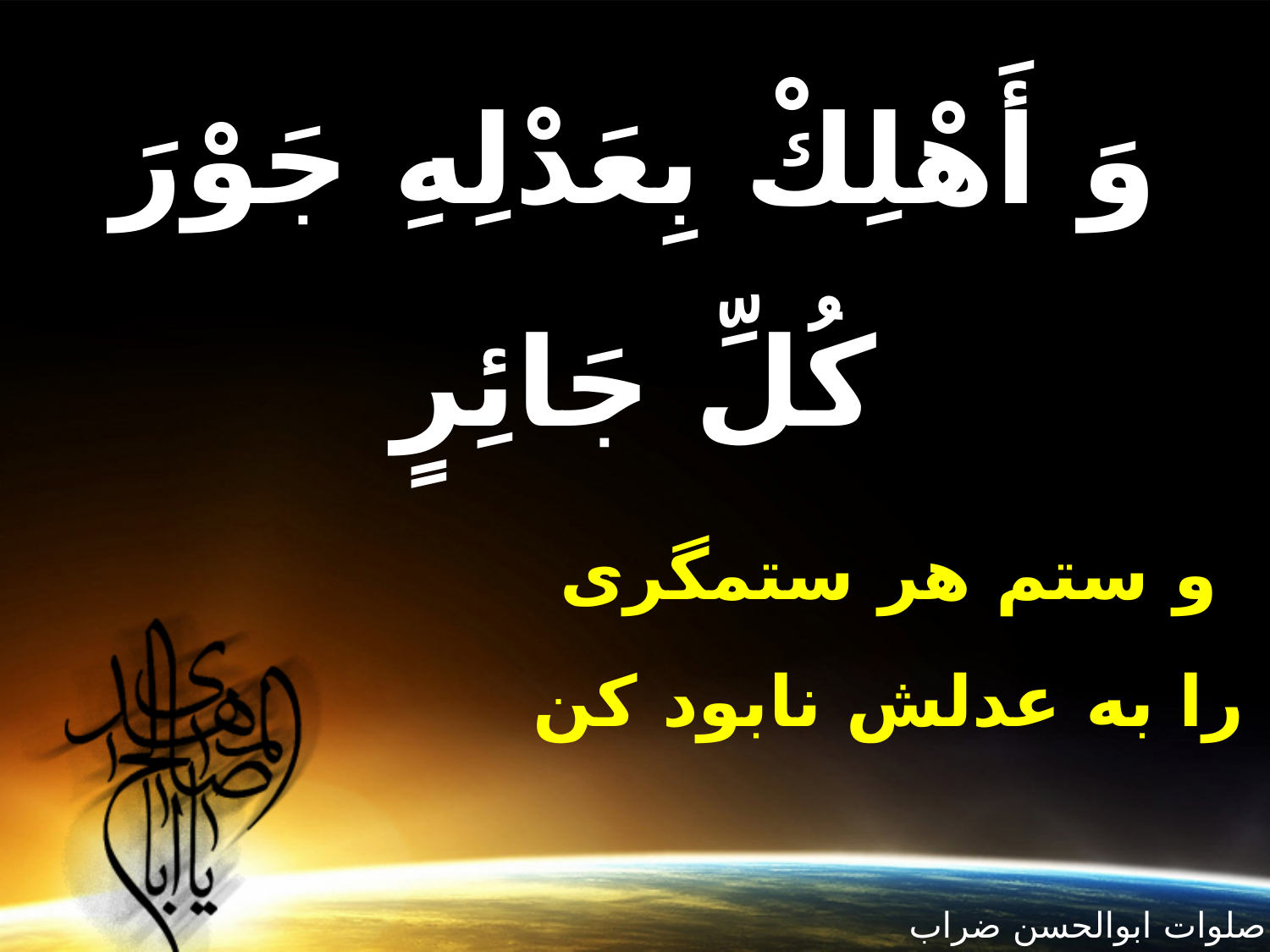

وَ أَهْلِكْ بِعَدْلِهِ جَوْرَ كُلِّ جَائِرٍ
و ستم هر ستمگرى را به عدلش نابود كن‏